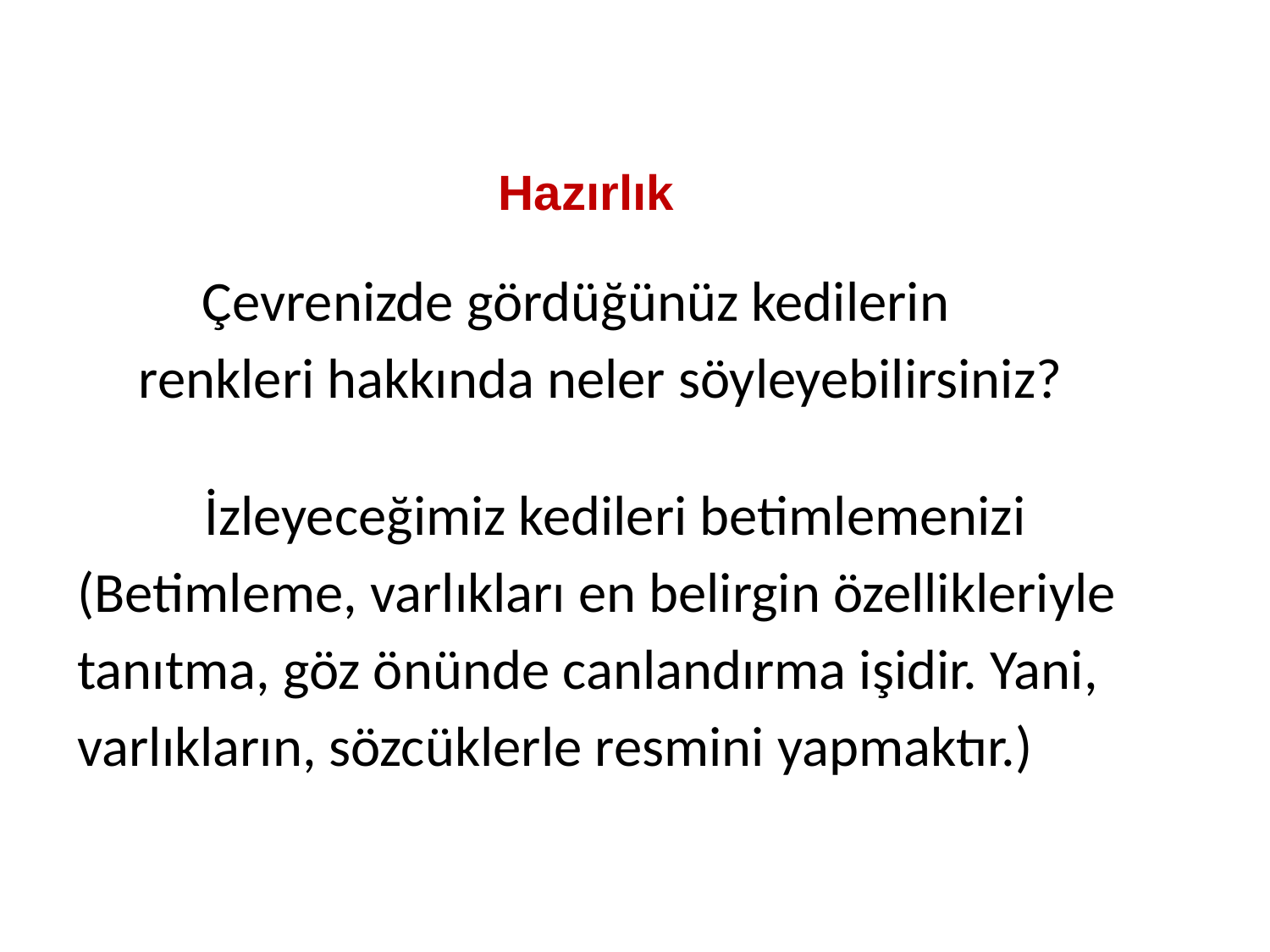

Hazırlık
     Çevrenizde gördüğünüz kedilerin renkleri hakkında neler söyleyebilirsiniz?
	İzleyeceğimiz kedileri betimlemenizi (Betimleme, varlıkları en belirgin özellikleriyle tanıtma, göz önünde canlandırma işidir. Yani, varlıkların, sözcüklerle resmini yapmaktır.)